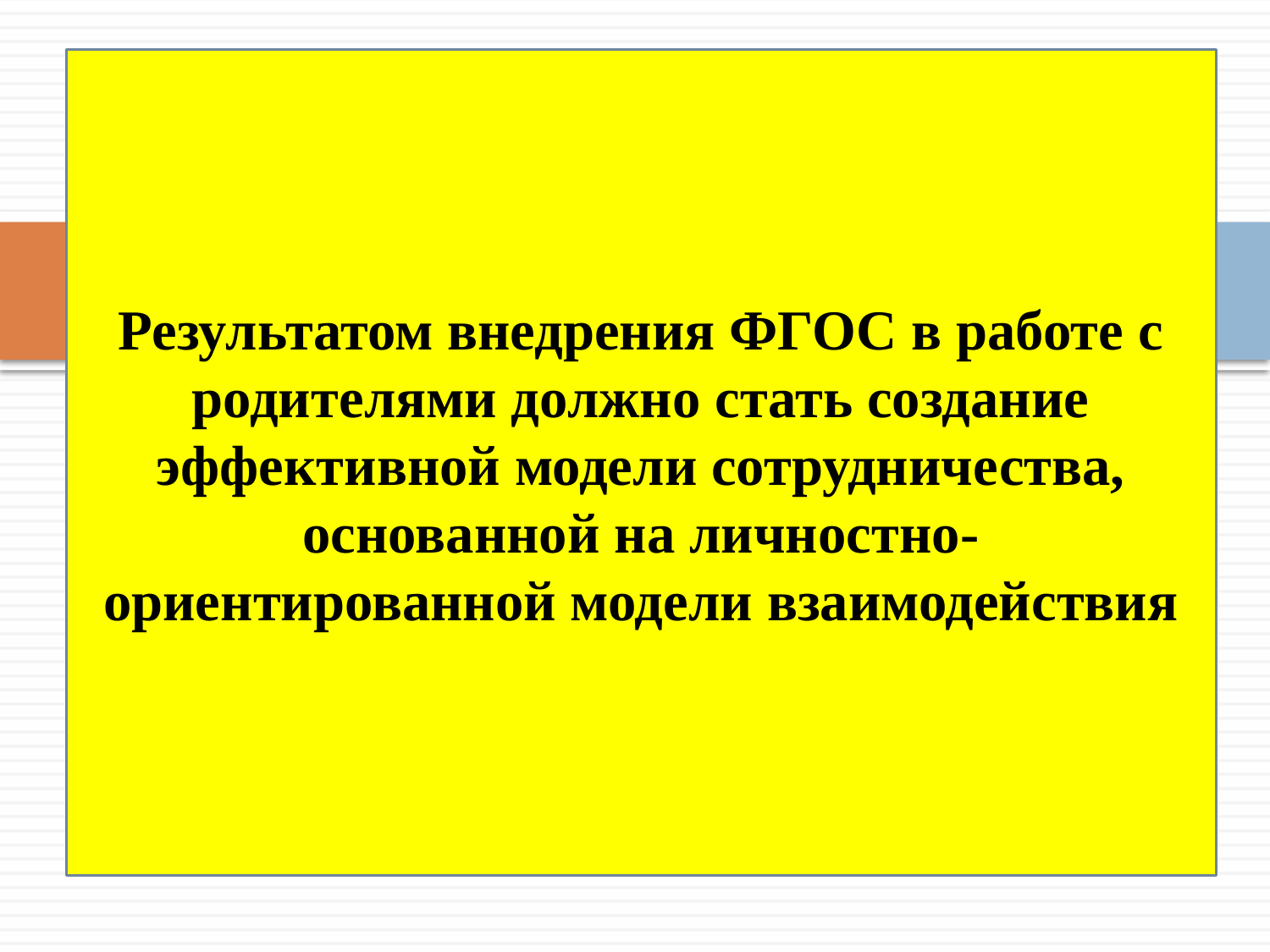

#
Результатом внедрения ФГОС в работе с родителями должно стать создание эффективной модели сотрудничества, основанной на личностно-ориентированной модели взаимодействия